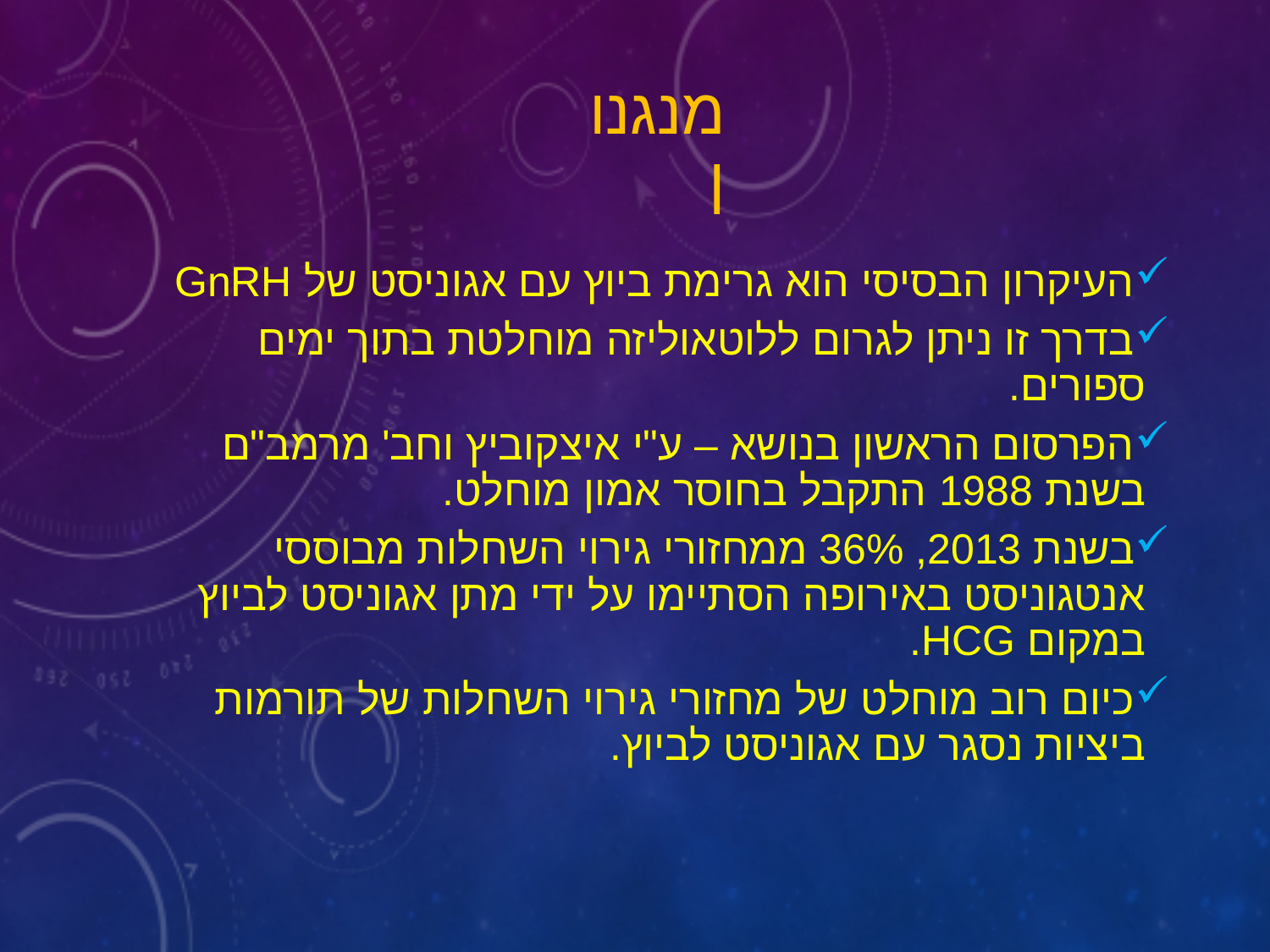

# מנגנון
העיקרון הבסיסי הוא גרימת ביוץ עם אגוניסט של GnRH
בדרך זו ניתן לגרום ללוטאוליזה מוחלטת בתוך ימים ספורים.
הפרסום הראשון בנושא – ע"י איצקוביץ וחב' מרמב"ם בשנת 1988 התקבל בחוסר אמון מוחלט.
בשנת 2013, 36% ממחזורי גירוי השחלות מבוססי אנטגוניסט באירופה הסתיימו על ידי מתן אגוניסט לביוץ במקום HCG.
כיום רוב מוחלט של מחזורי גירוי השחלות של תורמות ביציות נסגר עם אגוניסט לביוץ.